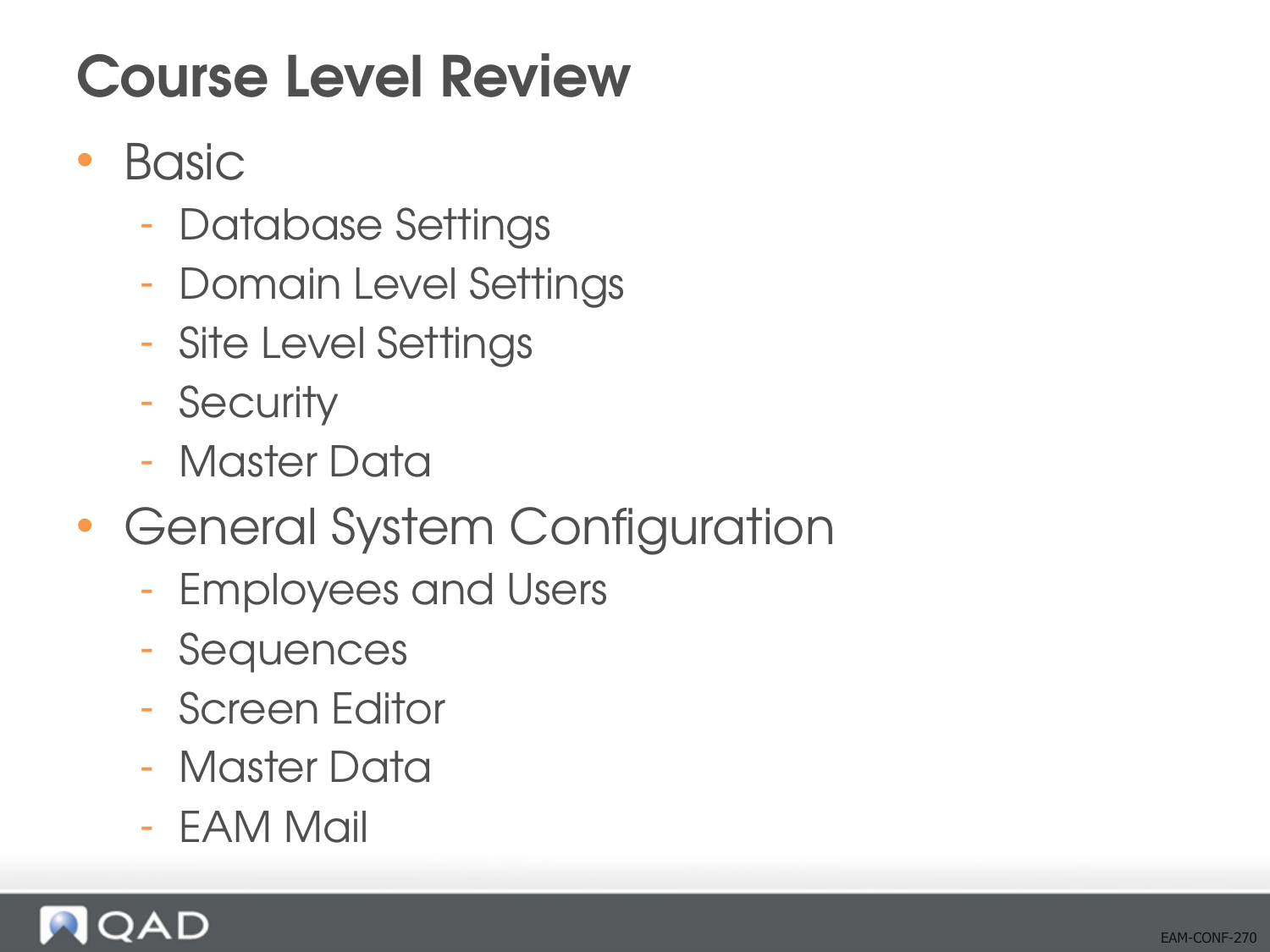

# Course Level Review
Basic
Database Settings
Domain Level Settings
Site Level Settings
Security
Master Data
General System Configuration
Employees and Users
Sequences
Screen Editor
Master Data
EAM Mail
EAM-CONF-270